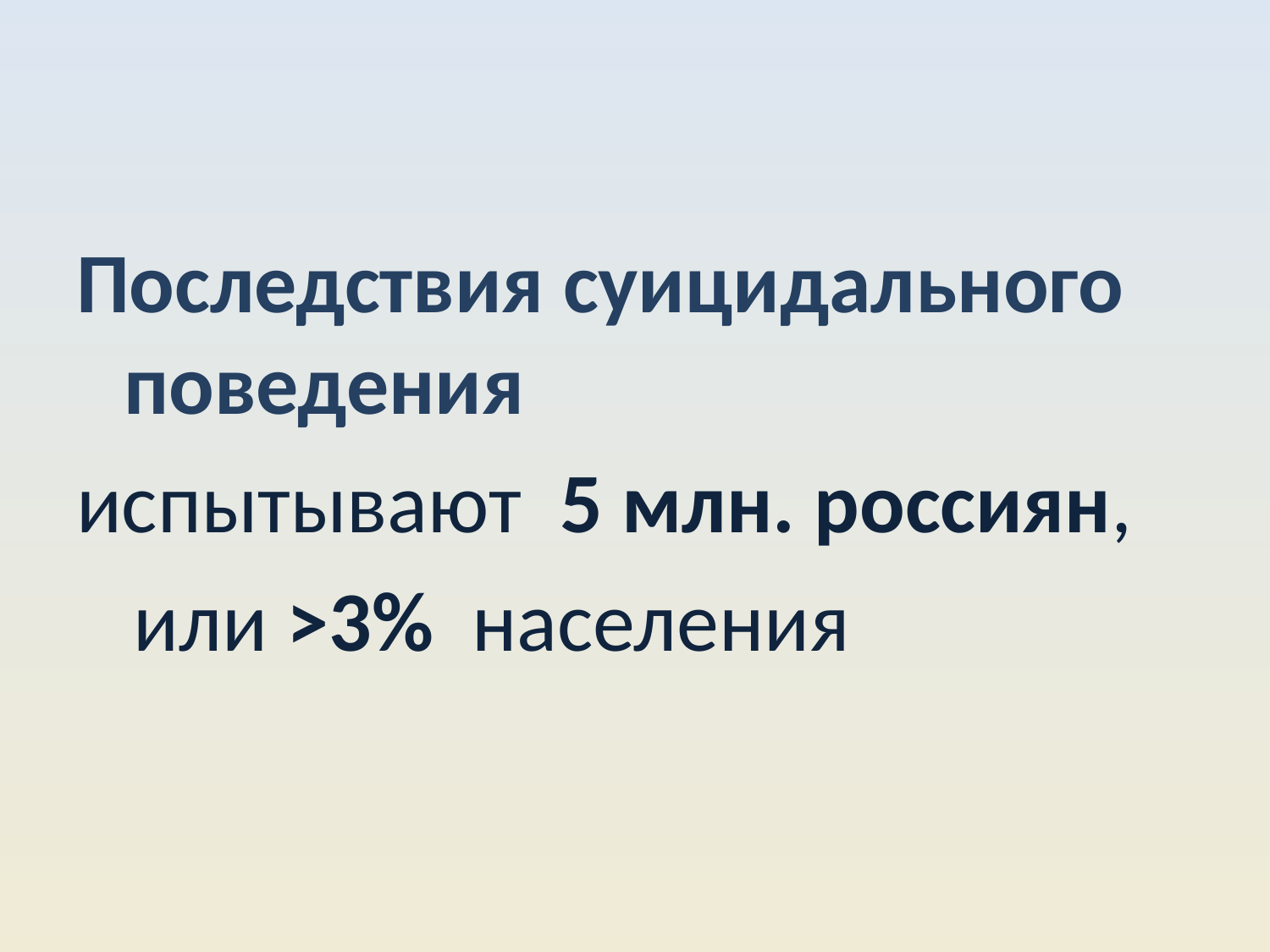

#
Последствия суицидального поведения
испытывают  5 млн. россиян,
   или >3%  населения